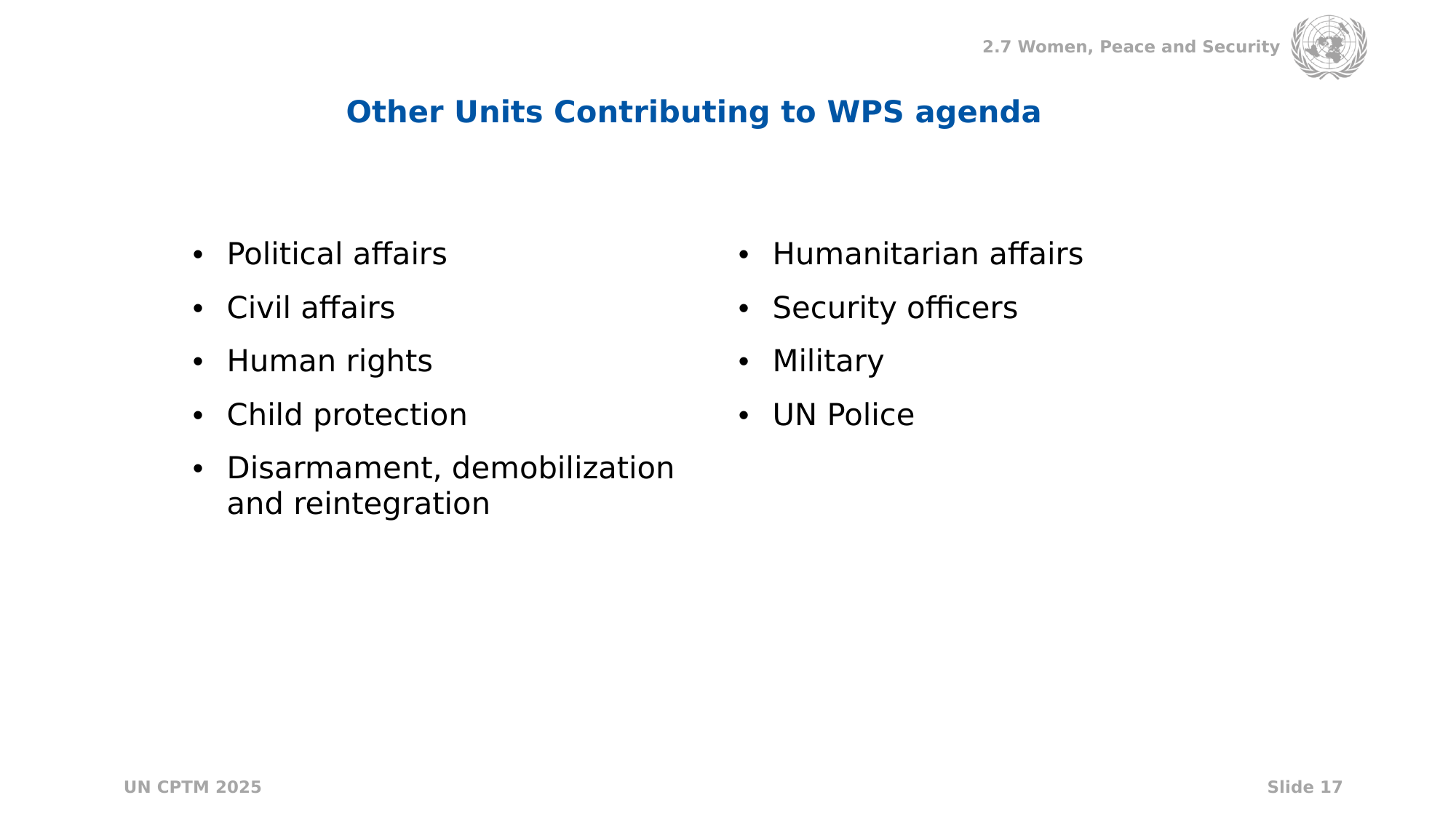

Other Units Contributing to WPS agenda
| Political affairs Civil affairs Human rights Child protection Disarmament, demobilization and reintegration | Humanitarian affairs Security officers Military UN Police |
| --- | --- |